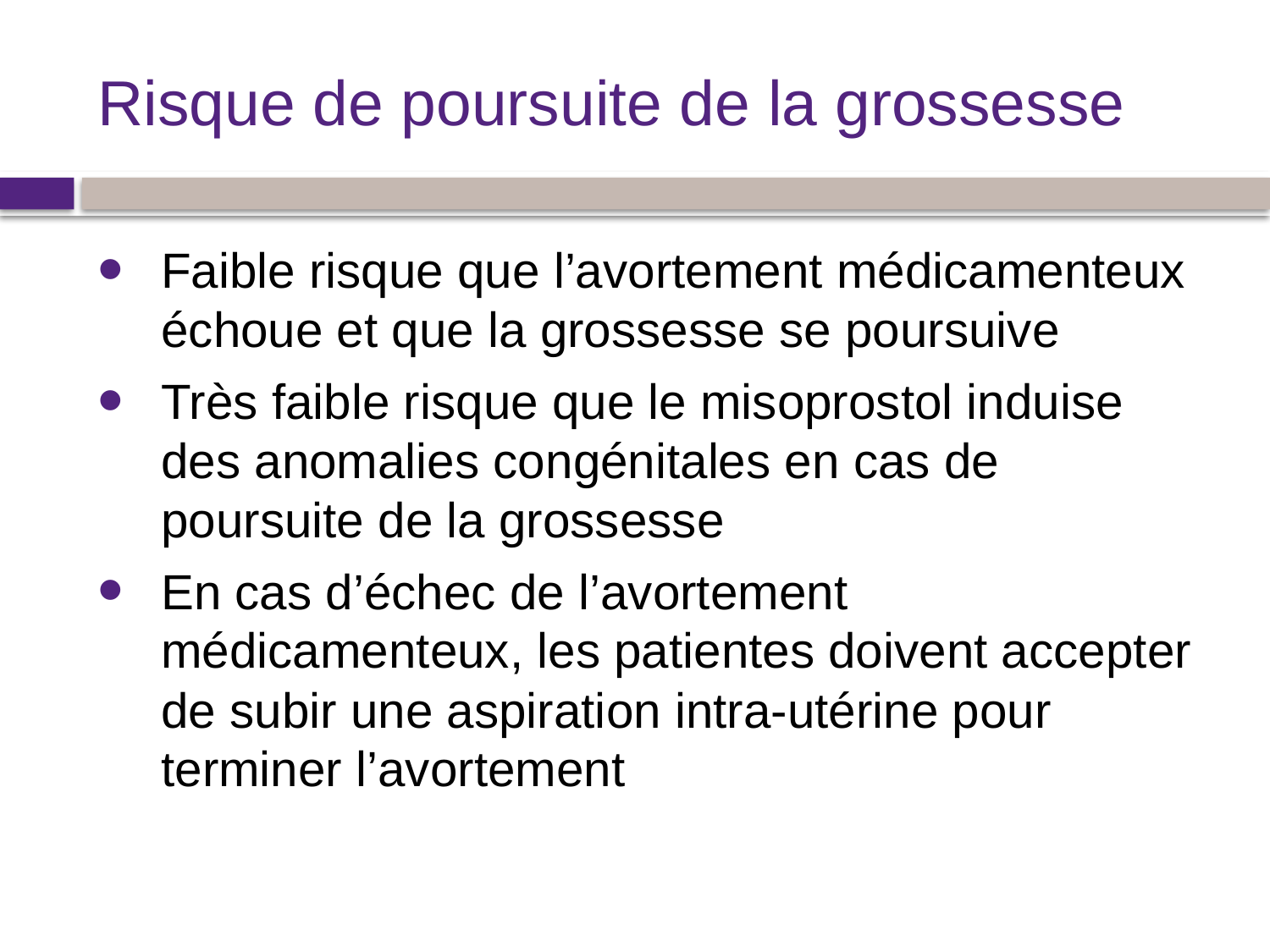

# Risque de poursuite de la grossesse
Faible risque que l’avortement médicamenteux échoue et que la grossesse se poursuive
Très faible risque que le misoprostol induise des anomalies congénitales en cas de poursuite de la grossesse
En cas d’échec de l’avortement médicamenteux, les patientes doivent accepter de subir une aspiration intra-utérine pour terminer l’avortement